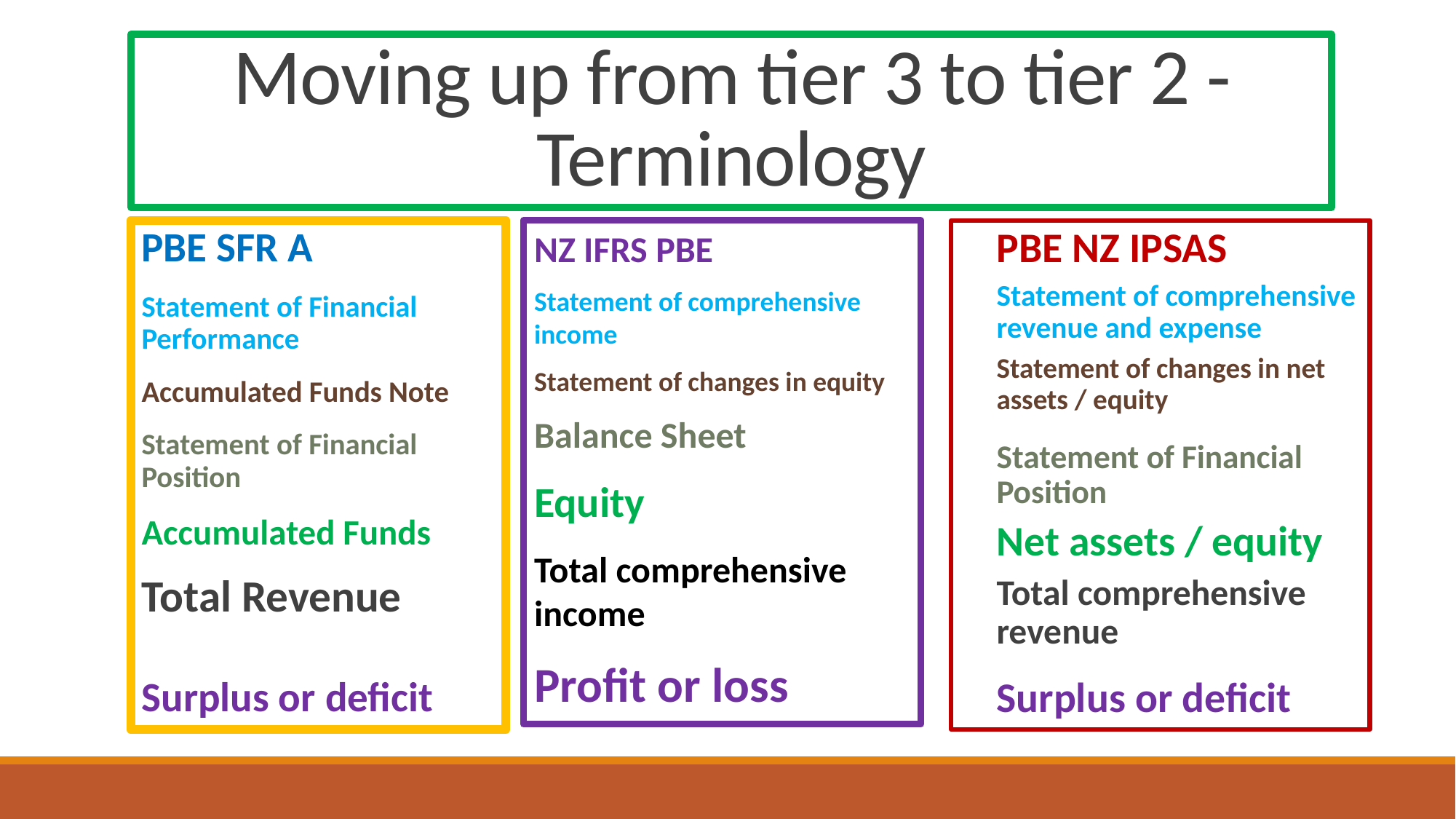

# Moving up from tier 3 to tier 2 - Terminology
PBE SFR A
Statement of Financial Performance
Accumulated Funds Note
Statement of Financial Position
Accumulated Funds
Total Revenue

Surplus or deficit
NZ IFRS PBE

Statement of comprehensive income

Statement of changes in equity

Balance Sheet

Equity

Total comprehensive income

Profit or loss

PBE NZ IPSAS
Statement of comprehensive revenue and expense
Statement of changes in net assets / equity

Statement of Financial Position
Net assets / equity
Total comprehensive revenue

Surplus or deficit